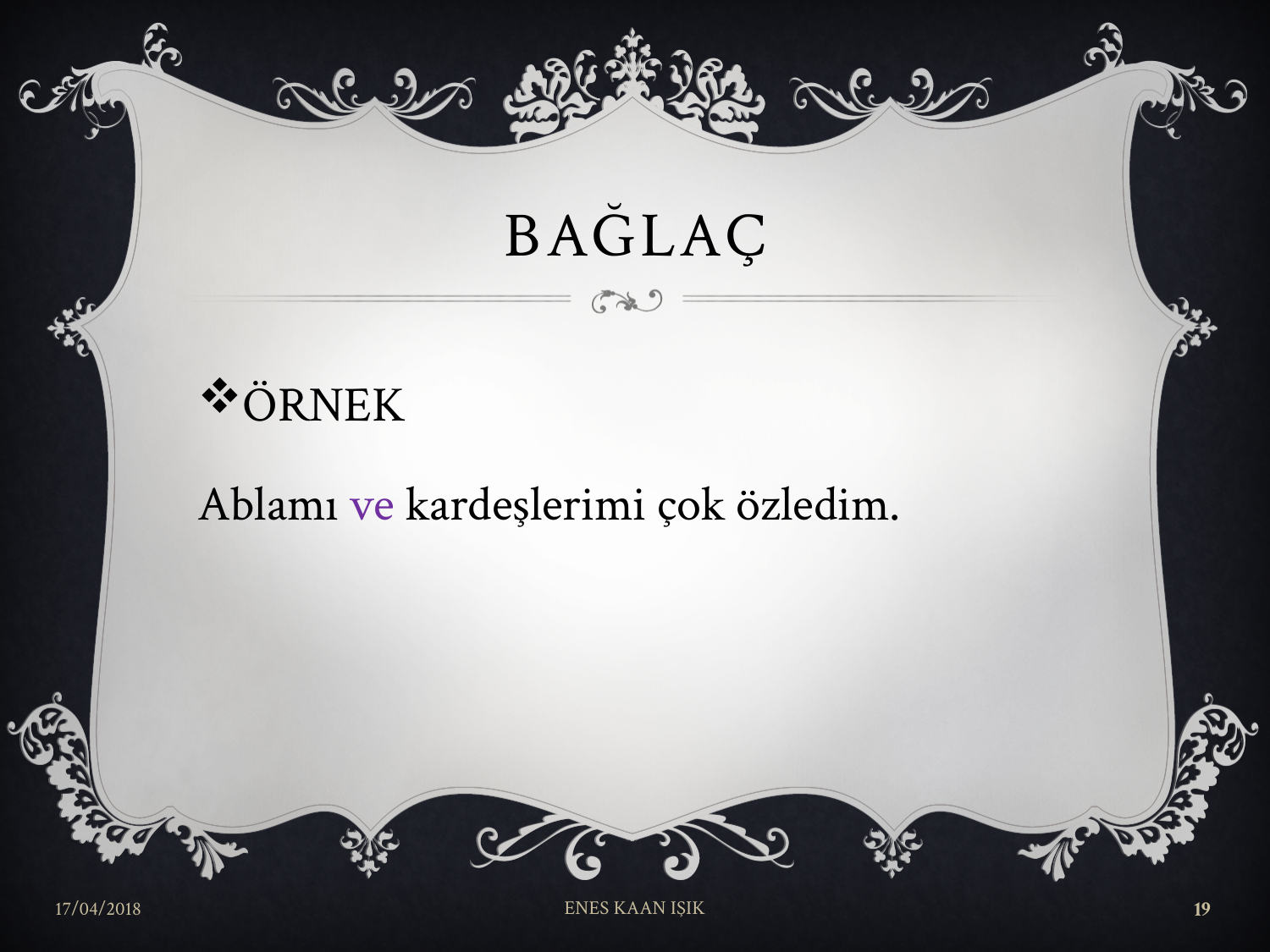

# BAĞLAÇ
ÖRNEK
Ablamı ve kardeşlerimi çok özledim.
17/04/2018
ENES KAAN IŞIK
19